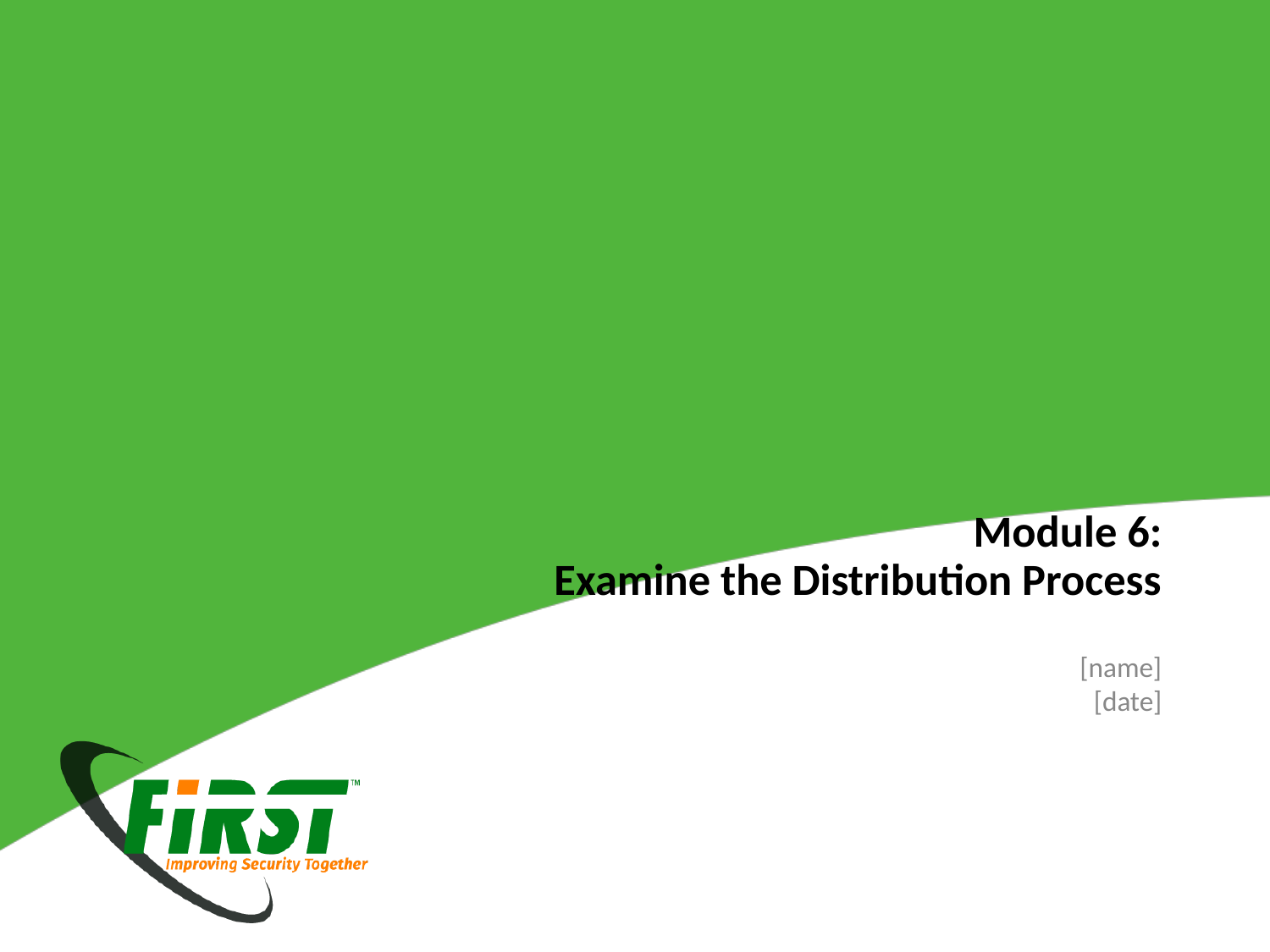

Module 6:
Examine the Distribution Process
[name]
[date]